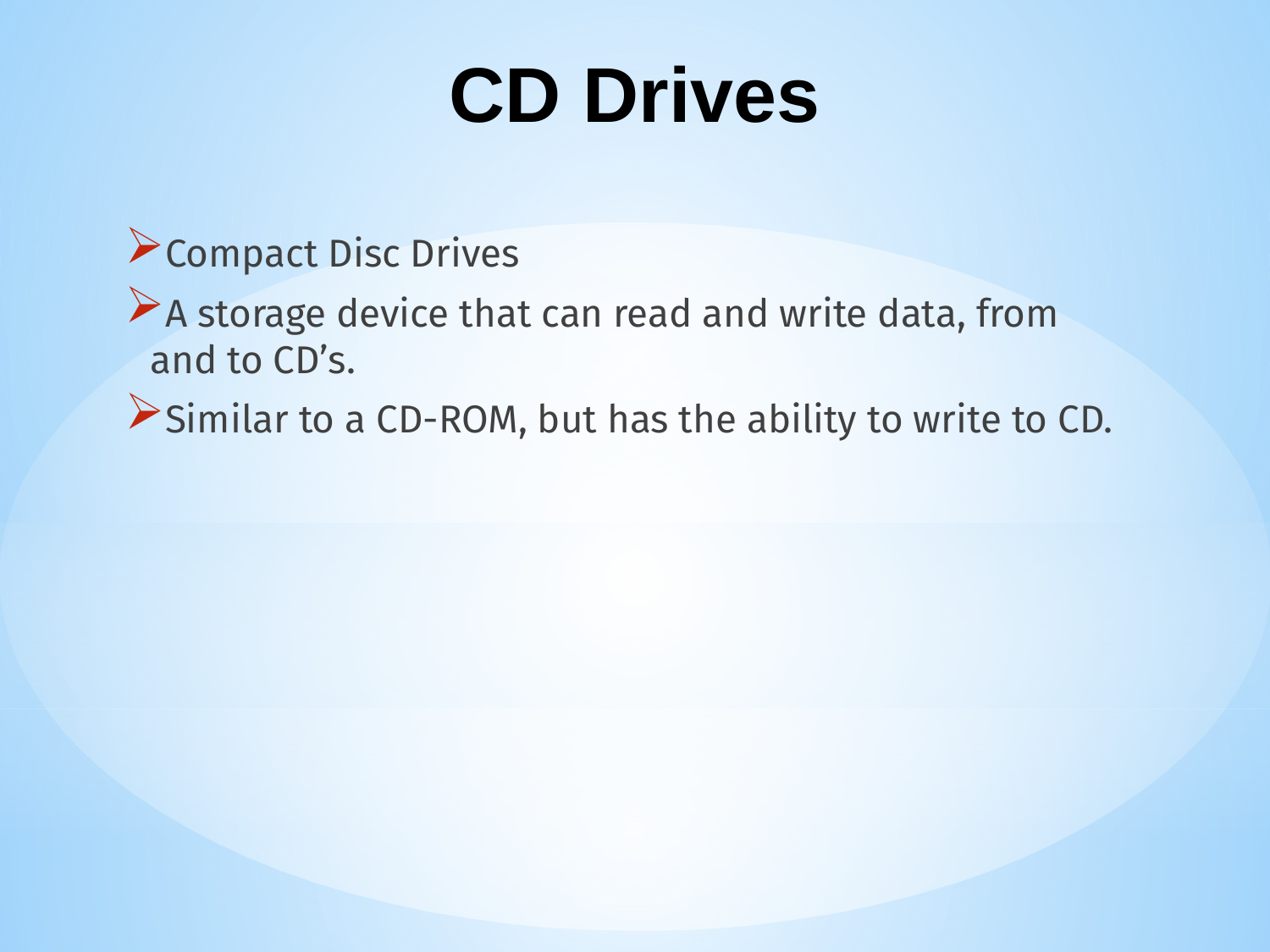

# CD Drives
Compact Disc Drives
A storage device that can read and write data, from and to CD’s.
Similar to a CD-ROM, but has the ability to write to CD.